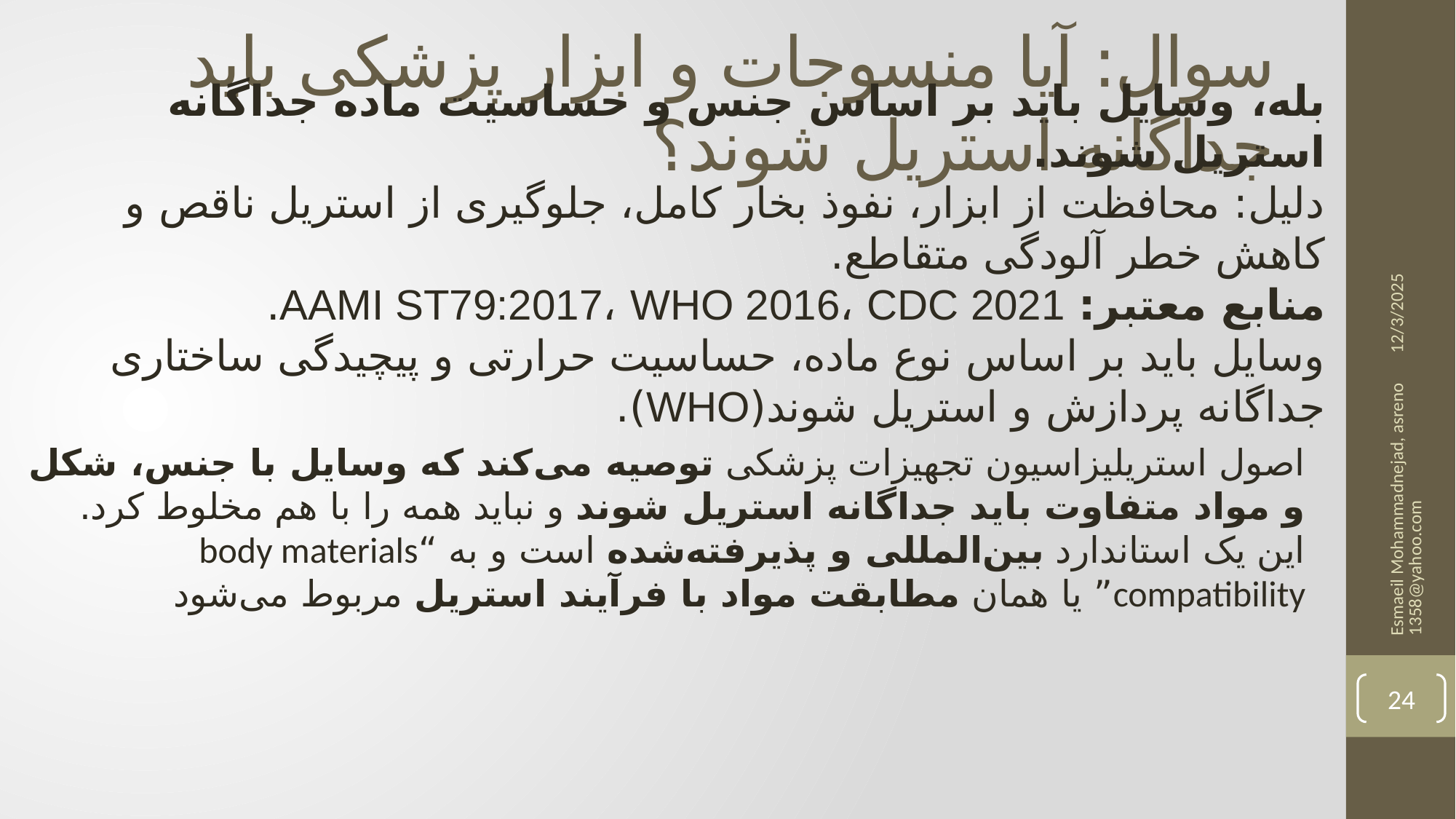

# سوال: آیا منسوجات و ابزار پزشکی باید جداگانه استریل شوند؟
بله، وسایل باید بر اساس جنس و حساسیت ماده جداگانه استریل شوند.
دلیل: محافظت از ابزار، نفوذ بخار کامل، جلوگیری از استریل ناقص و کاهش خطر آلودگی متقاطع.
منابع معتبر: AAMI ST79:2017، WHO 2016، CDC 2021.
وسایل باید بر اساس نوع ماده، حساسیت حرارتی و پیچیدگی ساختاری جداگانه پردازش و استریل شوند(WHO).
12/3/2025
اصول استریلیزاسیون تجهیزات پزشکی توصیه می‌کند که وسایل با جنس، شکل و مواد متفاوت باید جداگانه استریل شوند و نباید همه را با هم مخلوط کرد. این یک استاندارد بین‌المللی و پذیرفته‌شده است و به “body materials compatibility” یا همان مطابقت مواد با فرآیند استریل مربوط می‌شود
Esmaeil Mohammadnejad, asreno1358@yahoo.com
24